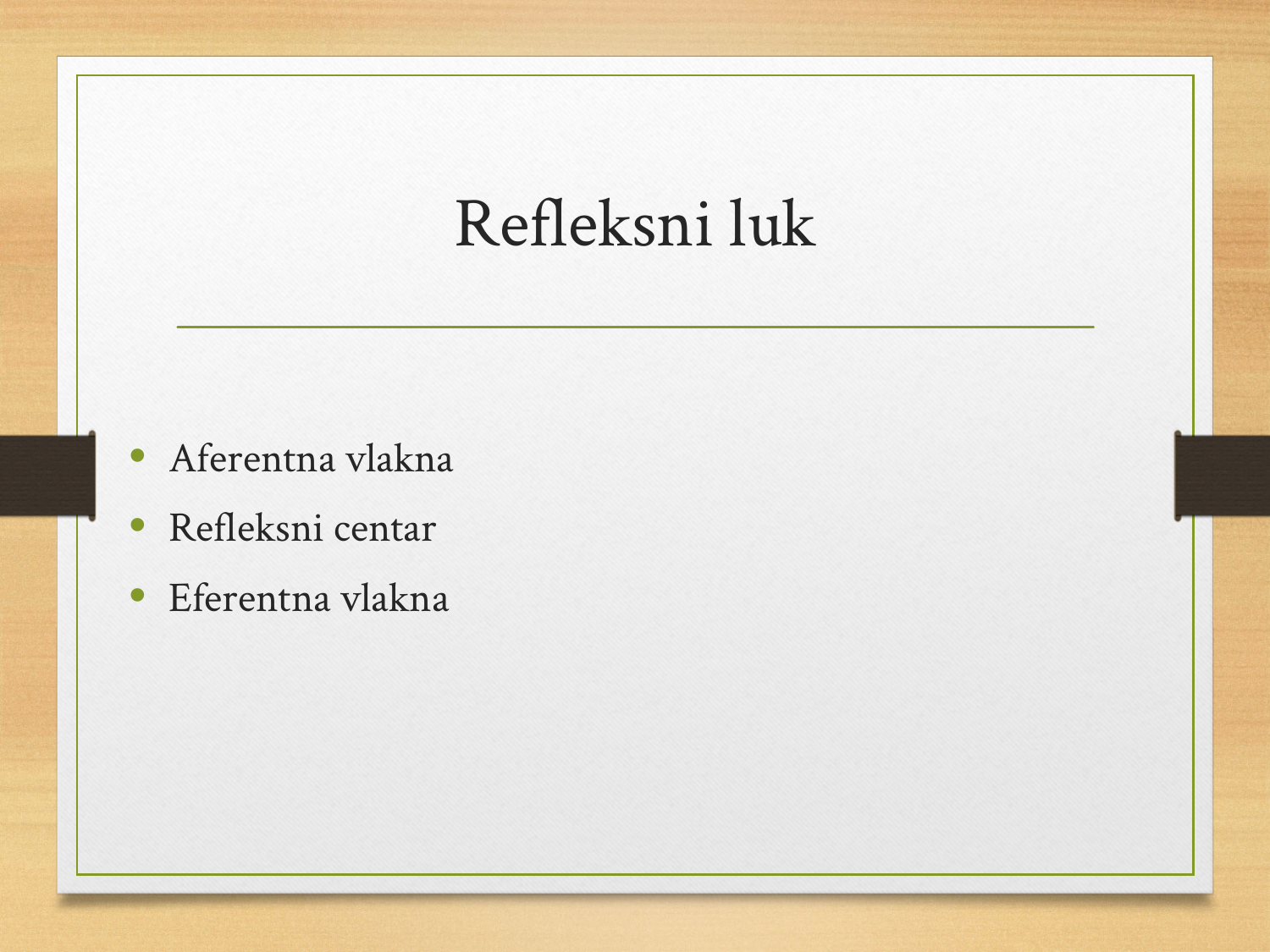

# Refleksni luk
Aferentna vlakna
Refleksni centar
Eferentna vlakna